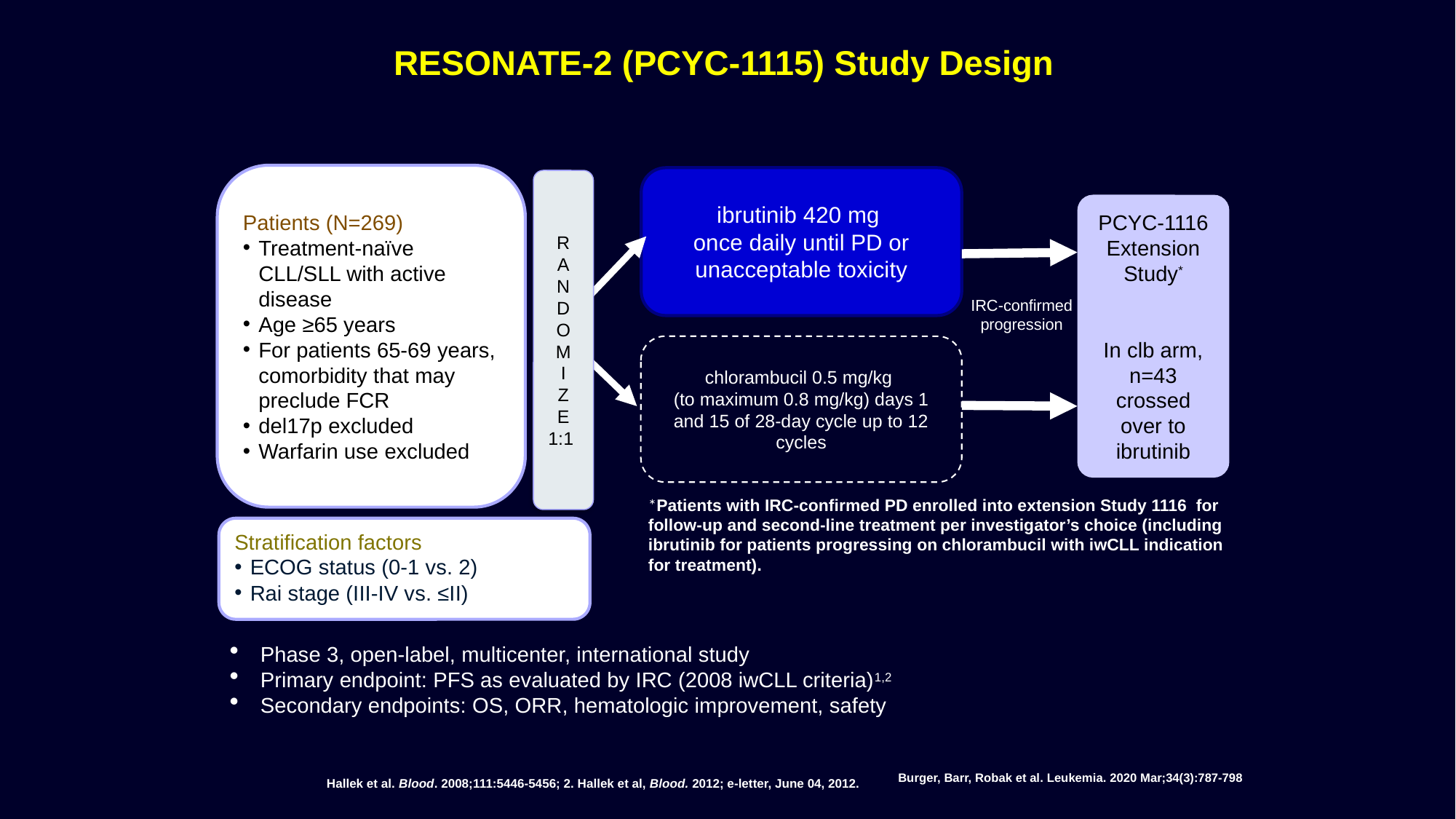

# RESONATE-2 (PCYC-1115) Study Design
Patients (N=269)
Treatment-naïve CLL/SLL with active disease
Age ≥65 years
For patients 65-69 years, comorbidity that may preclude FCR
del17p excluded
Warfarin use excluded
ibrutinib 420 mg
once daily until PD or unacceptable toxicity
R
A
N
D
O
M
I
Z
E
1:1
PCYC-1116 Extension Study*

In clb arm, n=43 crossed over to ibrutinib
IRC-confirmed progression
chlorambucil 0.5 mg/kg
(to maximum 0.8 mg/kg) days 1 and 15 of 28-day cycle up to 12 cycles
*Patients with IRC-confirmed PD enrolled into extension Study 1116  for follow-up and second-line treatment per investigator’s choice (including ibrutinib for patients progressing on chlorambucil with iwCLL indication for treatment).
Stratification factors
ECOG status (0-1 vs. 2)
Rai stage (III-IV vs. ≤II)
Phase 3, open-label, multicenter, international study
Primary endpoint: PFS as evaluated by IRC (2008 iwCLL criteria)1,2
Secondary endpoints: OS, ORR, hematologic improvement, safety
Burger, Barr, Robak et al. Leukemia. 2020 Mar;34(3):787-798
Hallek et al. Blood. 2008;111:5446-5456; 2. Hallek et al, Blood. 2012; e-letter, June 04, 2012.